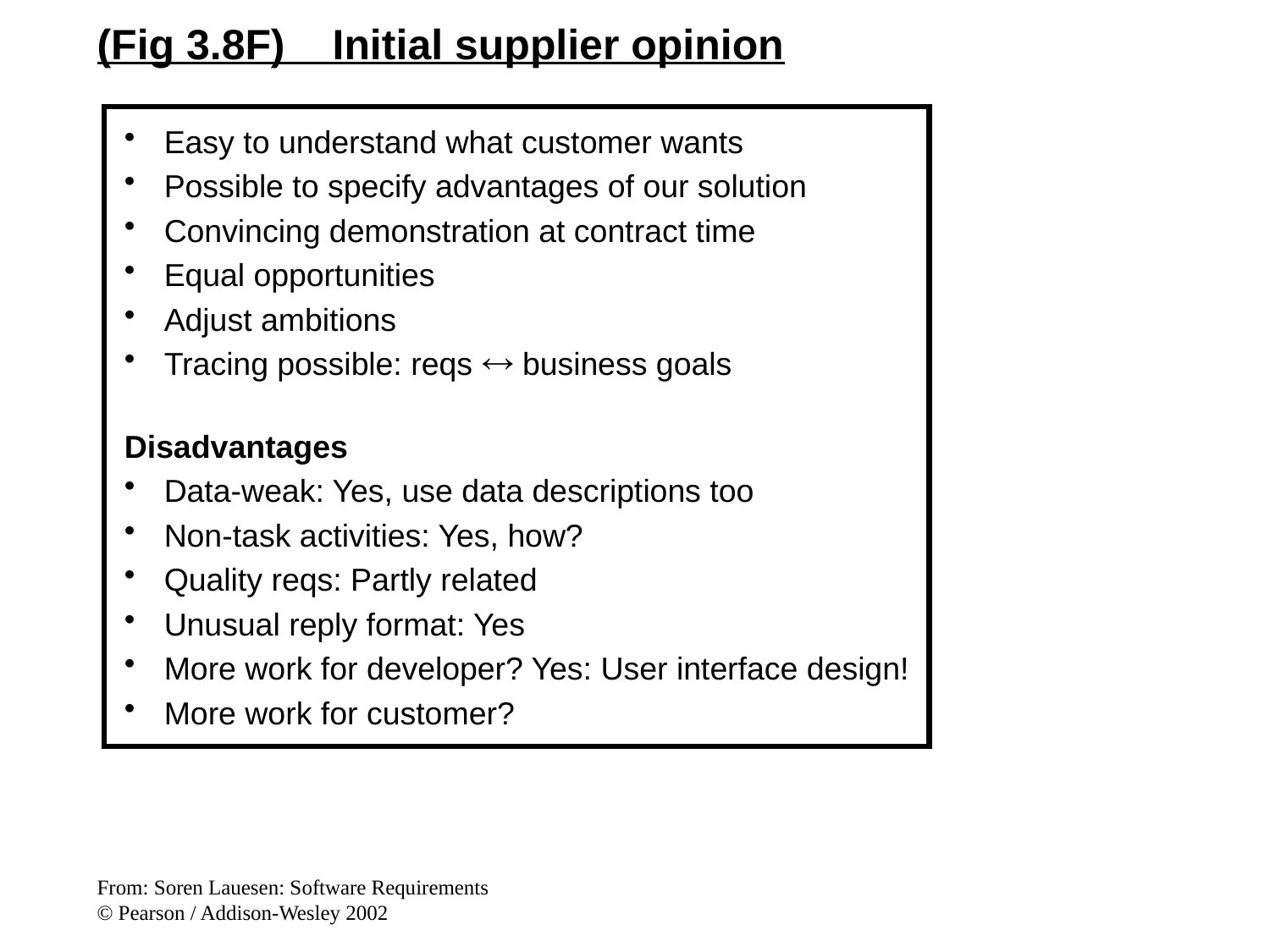

(Fig 3.8F)    Initial supplier opinion
Easy to understand what customer wants
Possible to specify advantages of our solution
Convincing demonstration at contract time
Equal opportunities
Adjust ambitions
Tracing possible: reqs ↔ business goals

Disadvantages
Data-weak: Yes, use data descriptions too
Non-task activities: Yes, how?
Quality reqs: Partly related
Unusual reply format: Yes
More work for developer? Yes: User interface design!
More work for customer?
From: Soren Lauesen: Software Requirements
© Pearson / Addison-Wesley 2002